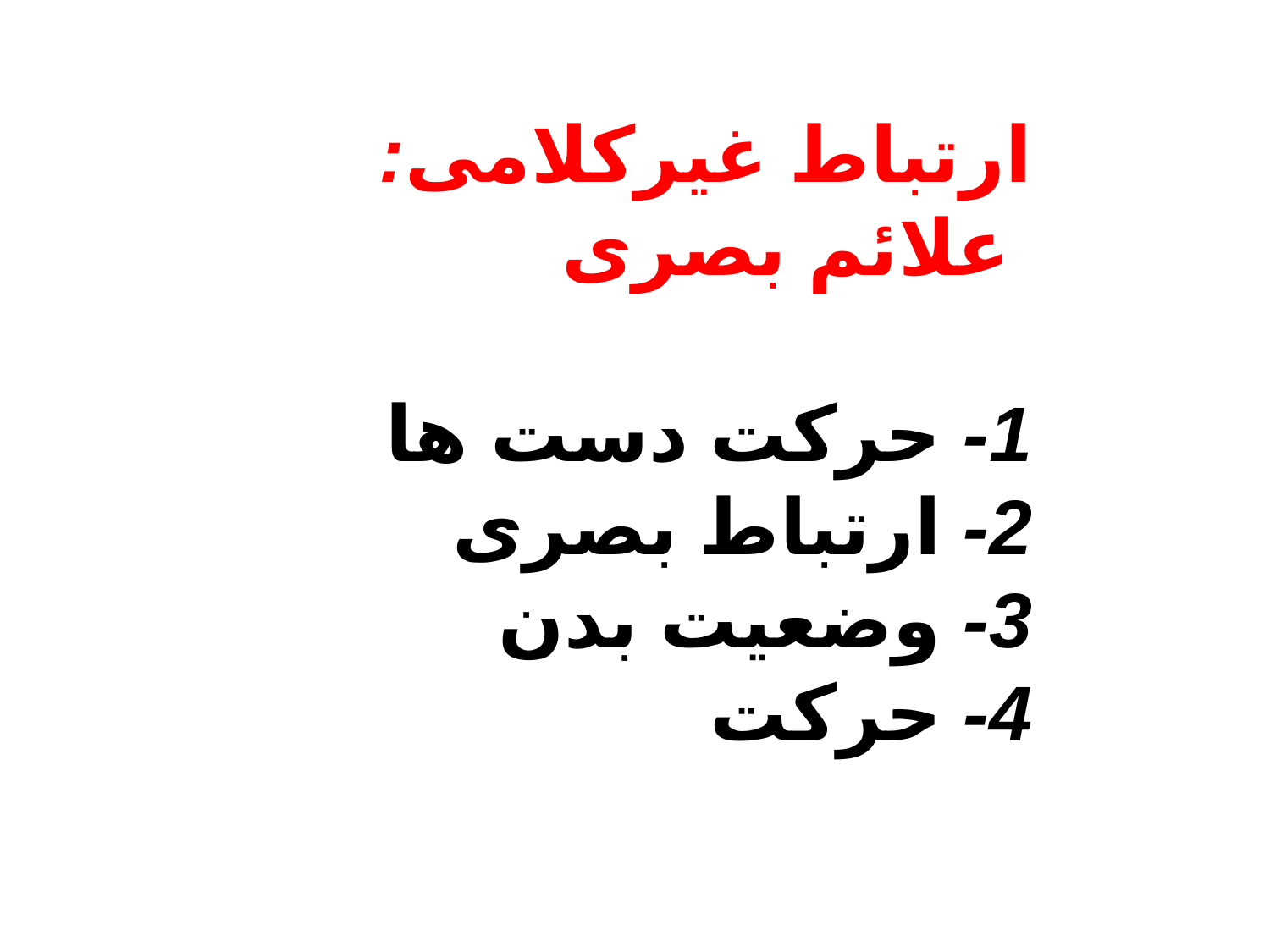

# ارتباط غیرکلامی: علائم بصری 1- حرکت دست ها 2- ارتباط بصری 3- وضعیت بدن 4- حرکت